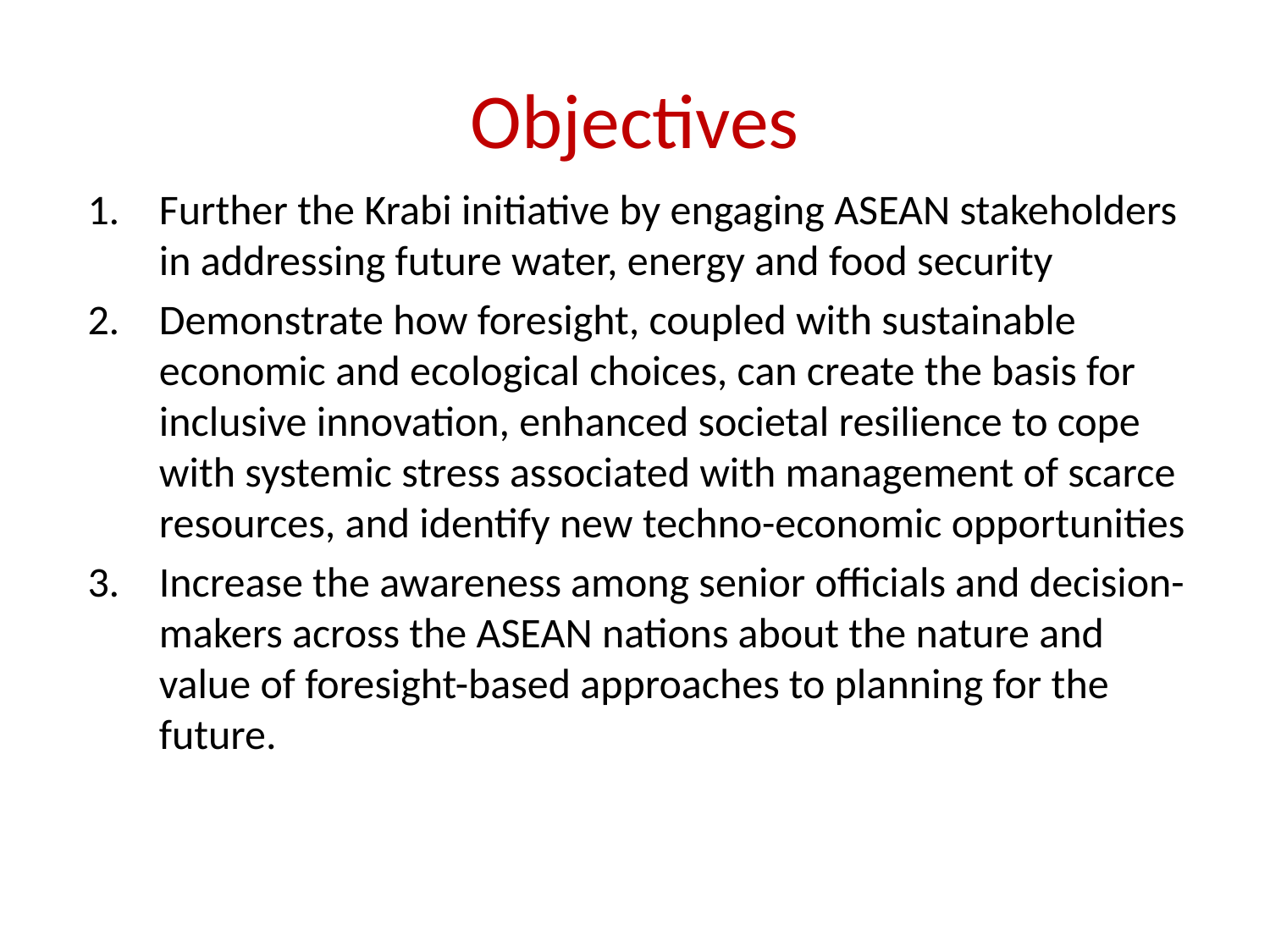

# Objectives
Further the Krabi initiative by engaging ASEAN stakeholders in addressing future water, energy and food security
Demonstrate how foresight, coupled with sustainable economic and ecological choices, can create the basis for inclusive innovation, enhanced societal resilience to cope with systemic stress associated with management of scarce resources, and identify new techno-economic opportunities
Increase the awareness among senior officials and decision-makers across the ASEAN nations about the nature and value of foresight-based approaches to planning for the future.